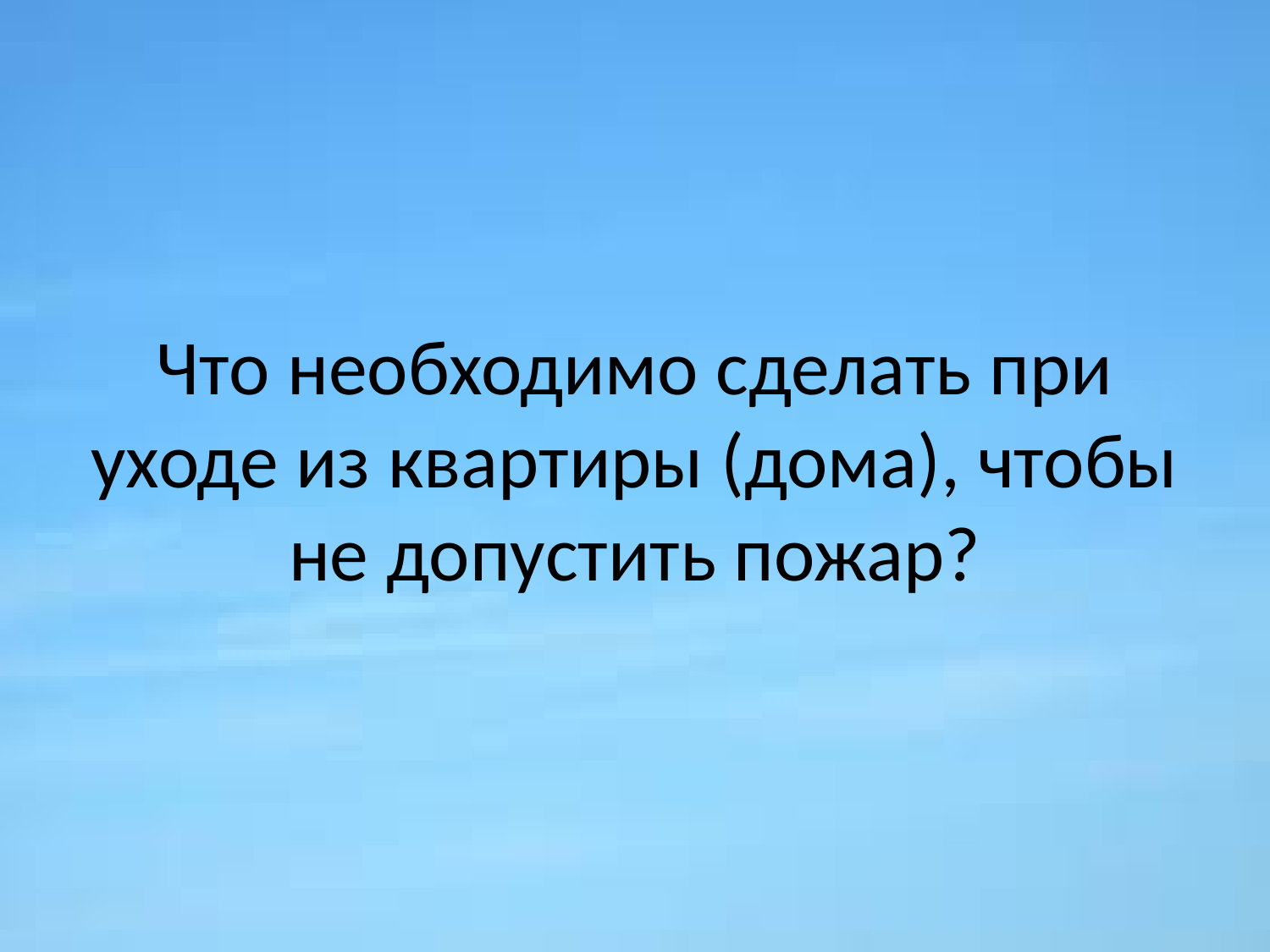

# Что необходимо сделать при уходе из квартиры (дома), чтобы не допустить пожар?